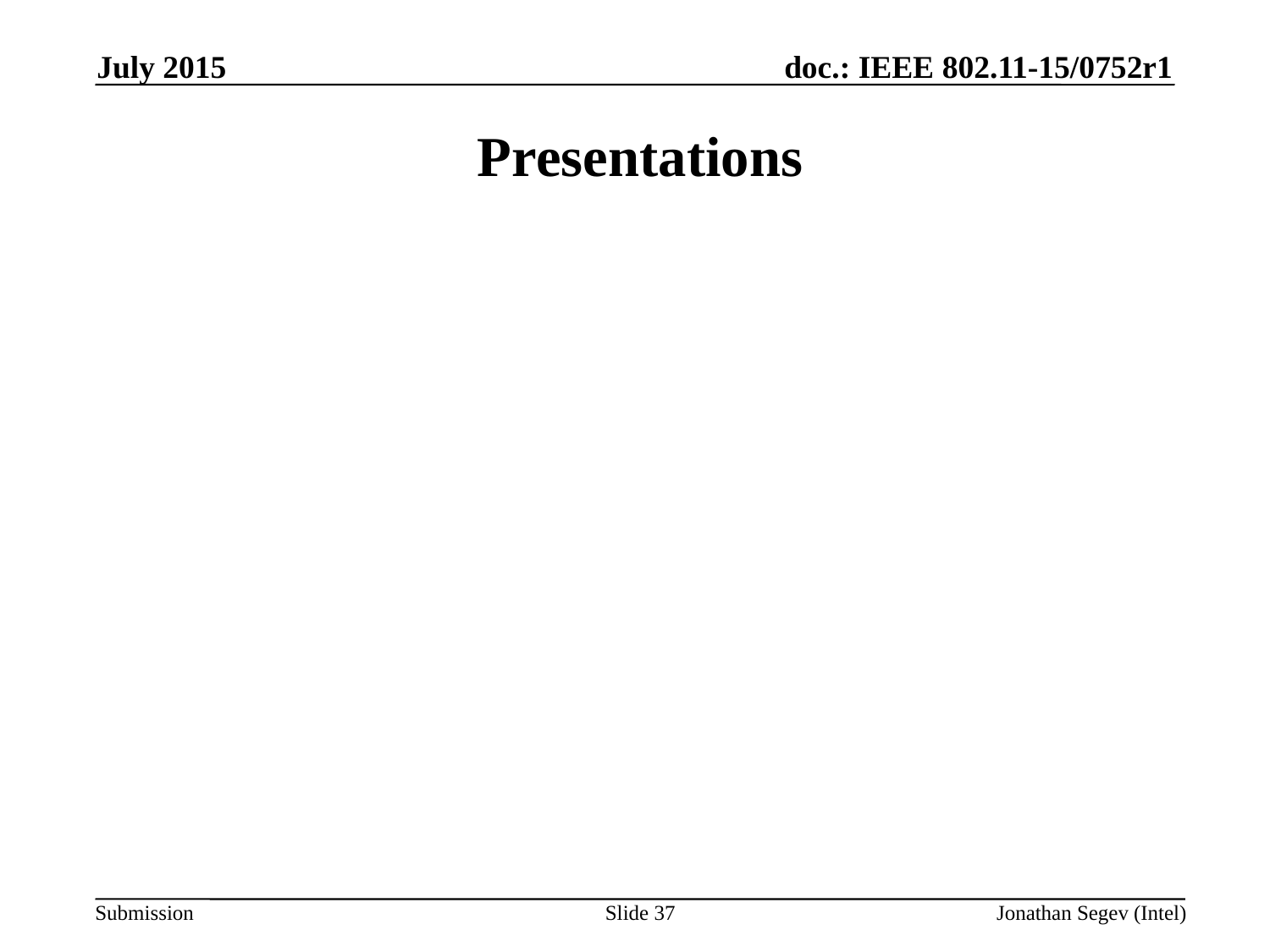

July 2015
# Presentations

Slide 37
Jonathan Segev (Intel)